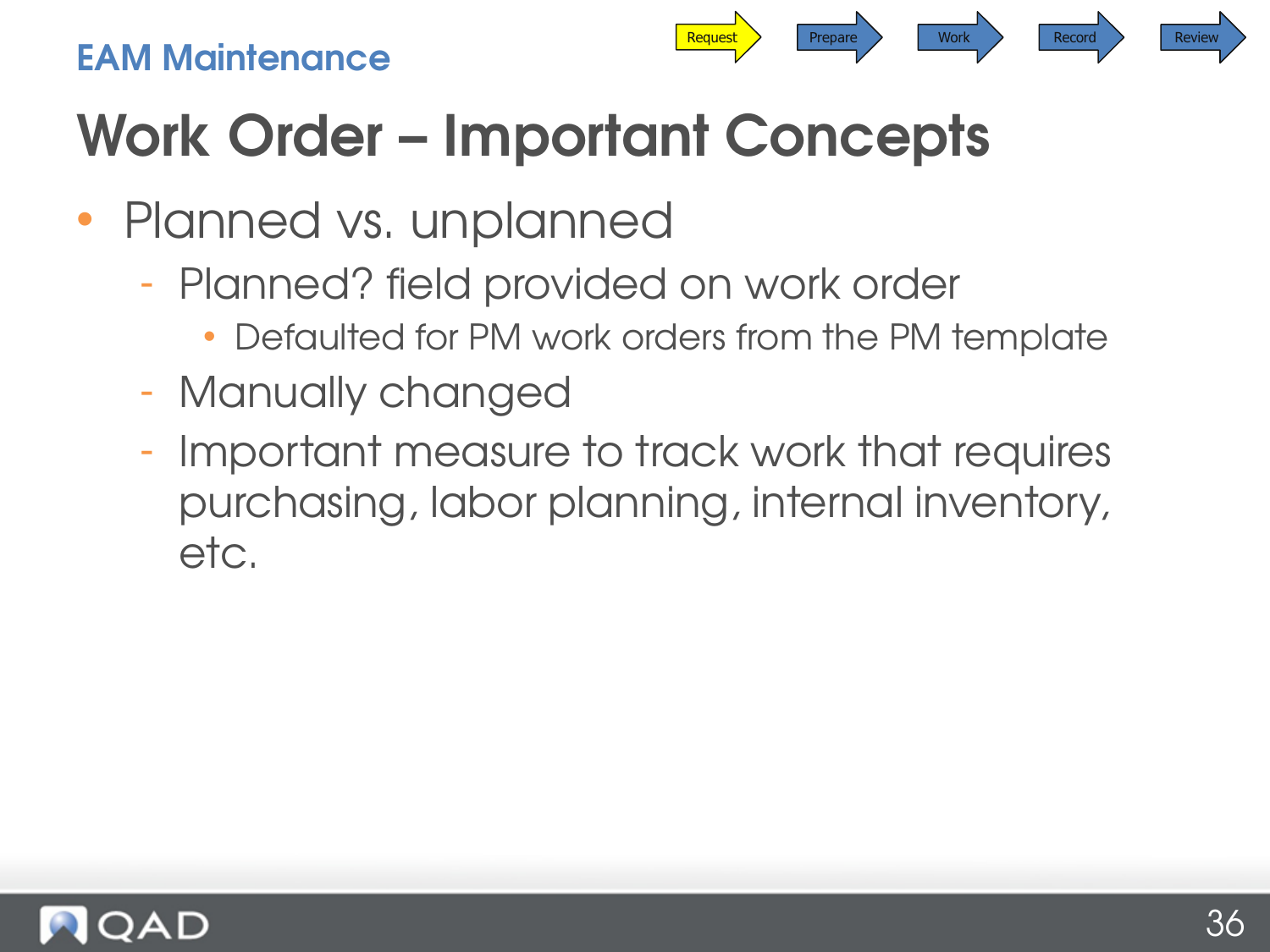

Request
Prepare
Work
Record
Review
EAM Maintenance
# Work Order – Important Concepts
Planned vs. unplanned
Planned? field provided on work order
Defaulted for PM work orders from the PM template
Manually changed
Important measure to track work that requires purchasing, labor planning, internal inventory, etc.
36